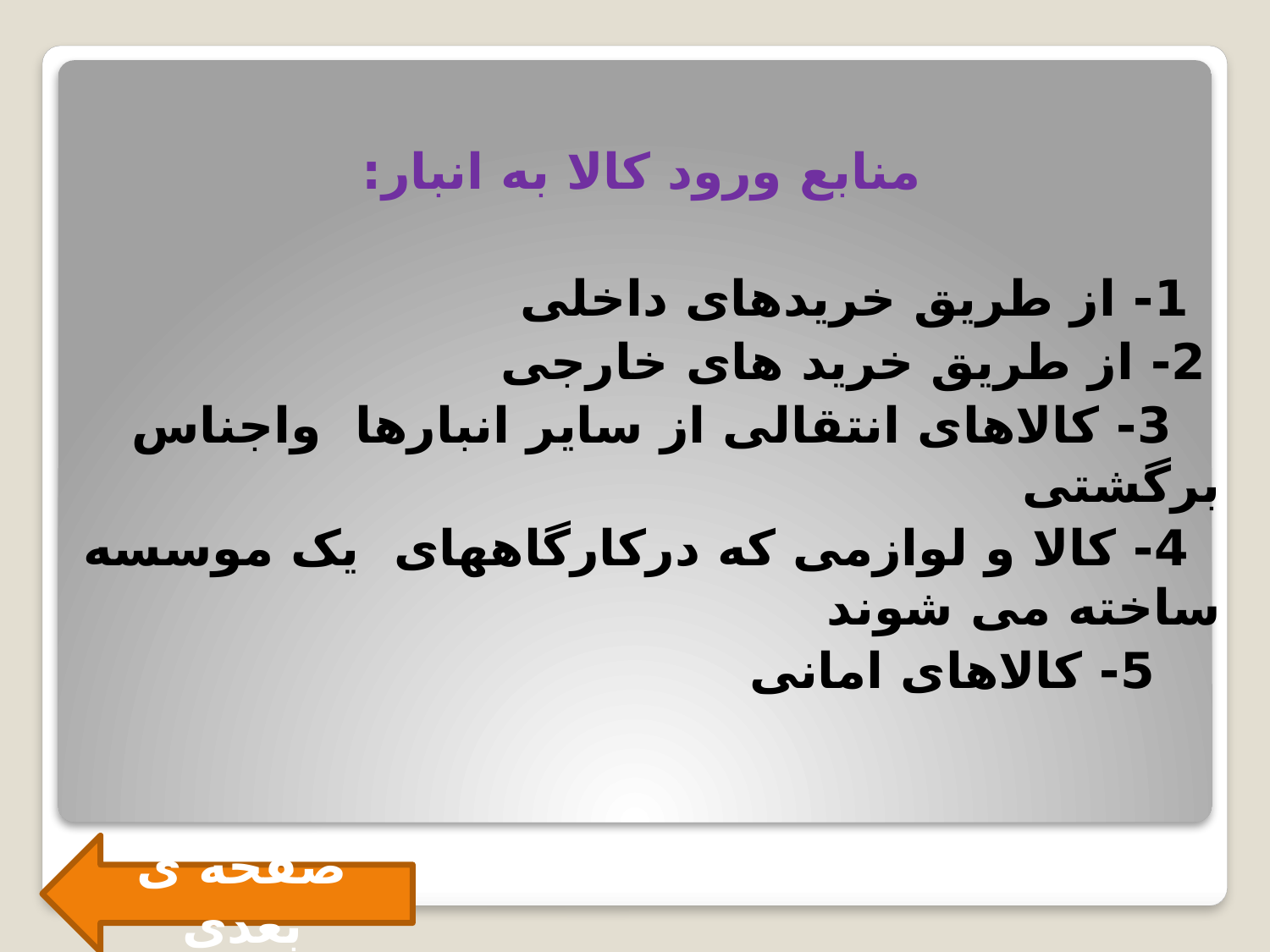

منابع ورود کالا به انبار:

    1- از طریق خریدهای داخلی
   2- از طریق خرید های خارجی
     3- کالاهای انتقالی از سایر انبارها  واجناس برگشتی
    4- کالا و لوازمی که درکارگاههای  یک موسسه ساخته می شوند
      5- کالاهای امانی
صفحه ی بعدی